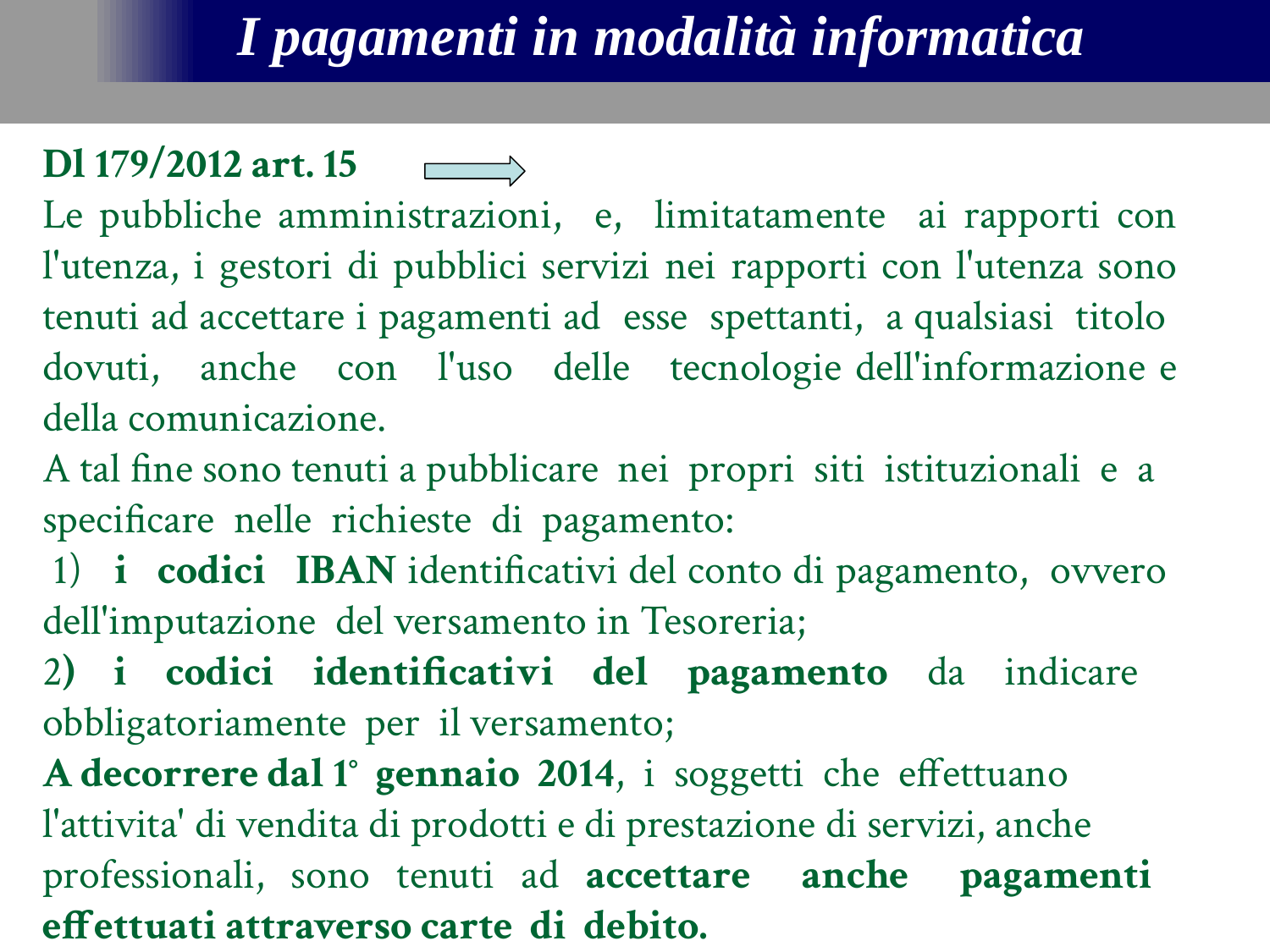

I pagamenti in modalità informatica
Dl 179/2012 art. 15
Le pubbliche amministrazioni,  e,  limitatamente  ai rapporti con l'utenza, i gestori di pubblici servizi nei rapporti con l'utenza sono tenuti ad accettare i pagamenti ad  esse  spettanti,  a qualsiasi  titolo  dovuti,   anche   con   l'uso   delle   tecnologie dell'informazione e della comunicazione.
A tal fine sono tenuti a pubblicare  nei  propri  siti  istituzionali  e  a
specificare  nelle  richieste  di  pagamento:
 1)   i   codici   IBAN identificativi del conto di pagamento,  ovvero  dell'imputazione  del versamento in Tesoreria;
2) i codici identificativi del pagamento da indicare  obbligatoriamente  per  il versamento;
A decorrere dal 1°  gennaio  2014,  i  soggetti  che  effettuano
l'attivita' di vendita di prodotti e di prestazione di servizi, anche
professionali, sono tenuti ad accettare  anche  pagamenti  effettuati attraverso carte  di  debito.